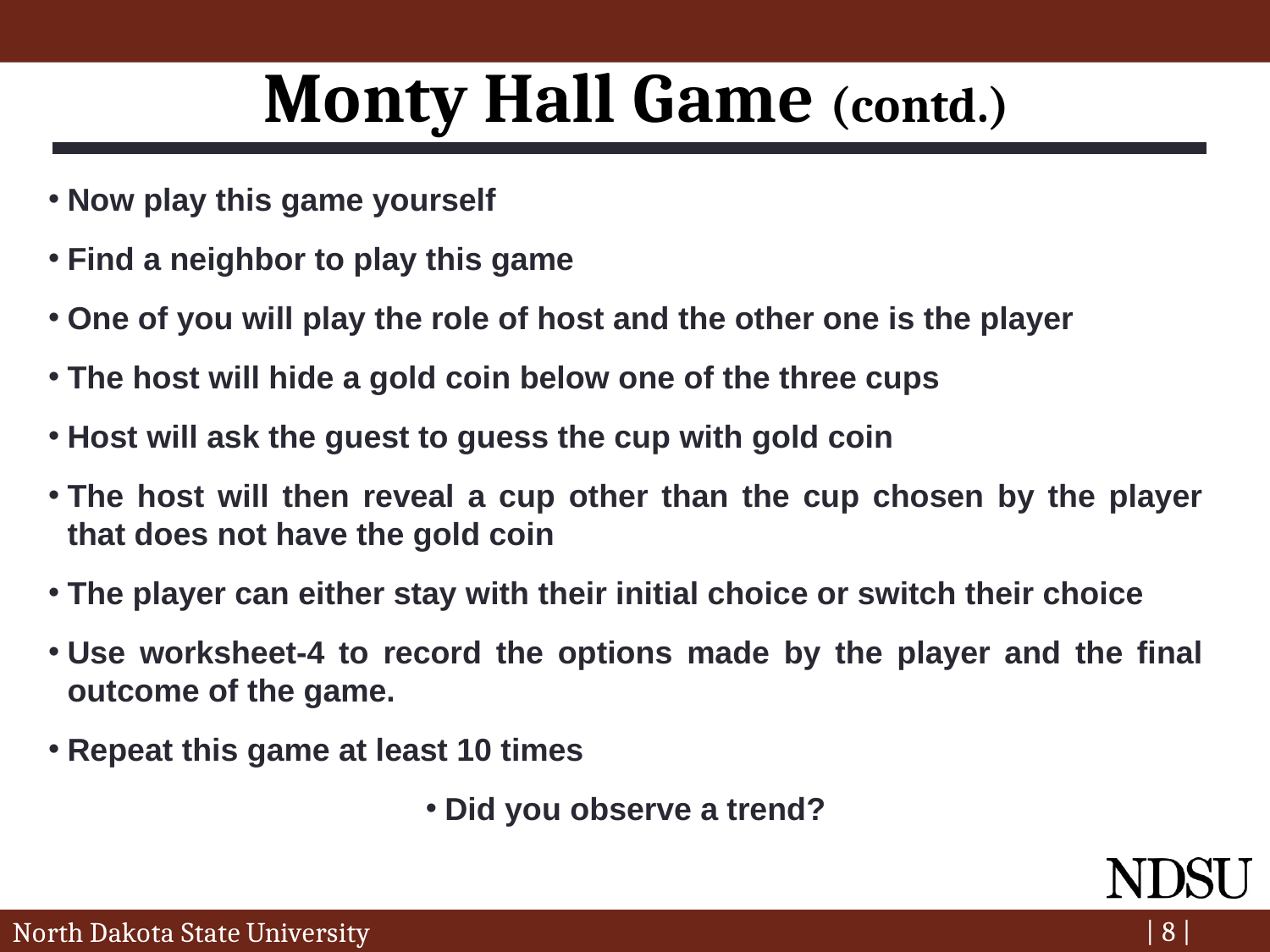

Monty Hall Game (contd.)
Now play this game yourself
Find a neighbor to play this game
One of you will play the role of host and the other one is the player
The host will hide a gold coin below one of the three cups
Host will ask the guest to guess the cup with gold coin
The host will then reveal a cup other than the cup chosen by the player that does not have the gold coin
The player can either stay with their initial choice or switch their choice
Use worksheet-4 to record the options made by the player and the final outcome of the game.
Repeat this game at least 10 times
Did you observe a trend?